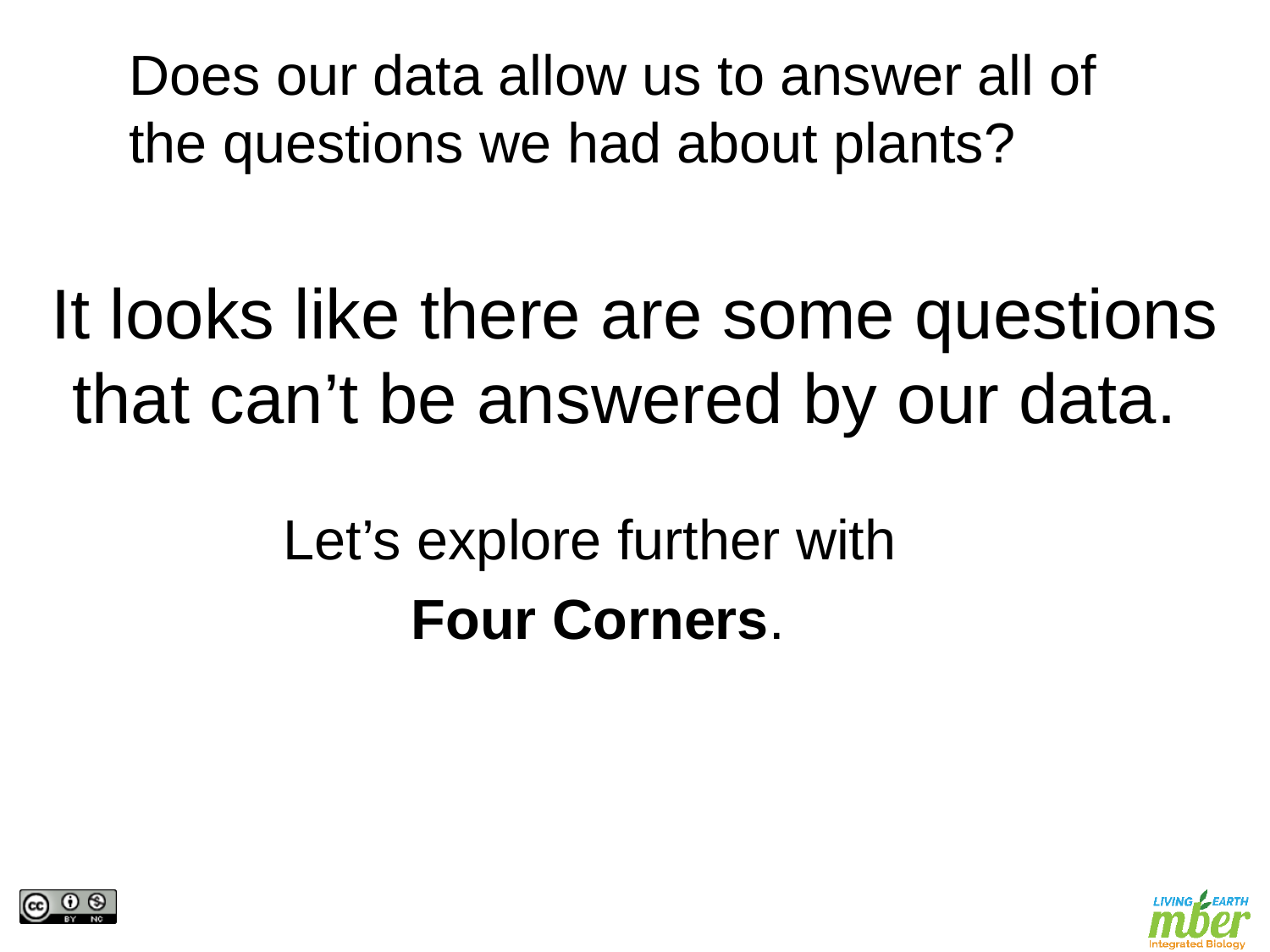

Does our data allow us to answer all of the questions we had about plants?
# It looks like there are some questions that can’t be answered by our data.
Let’s explore further with
Four Corners.